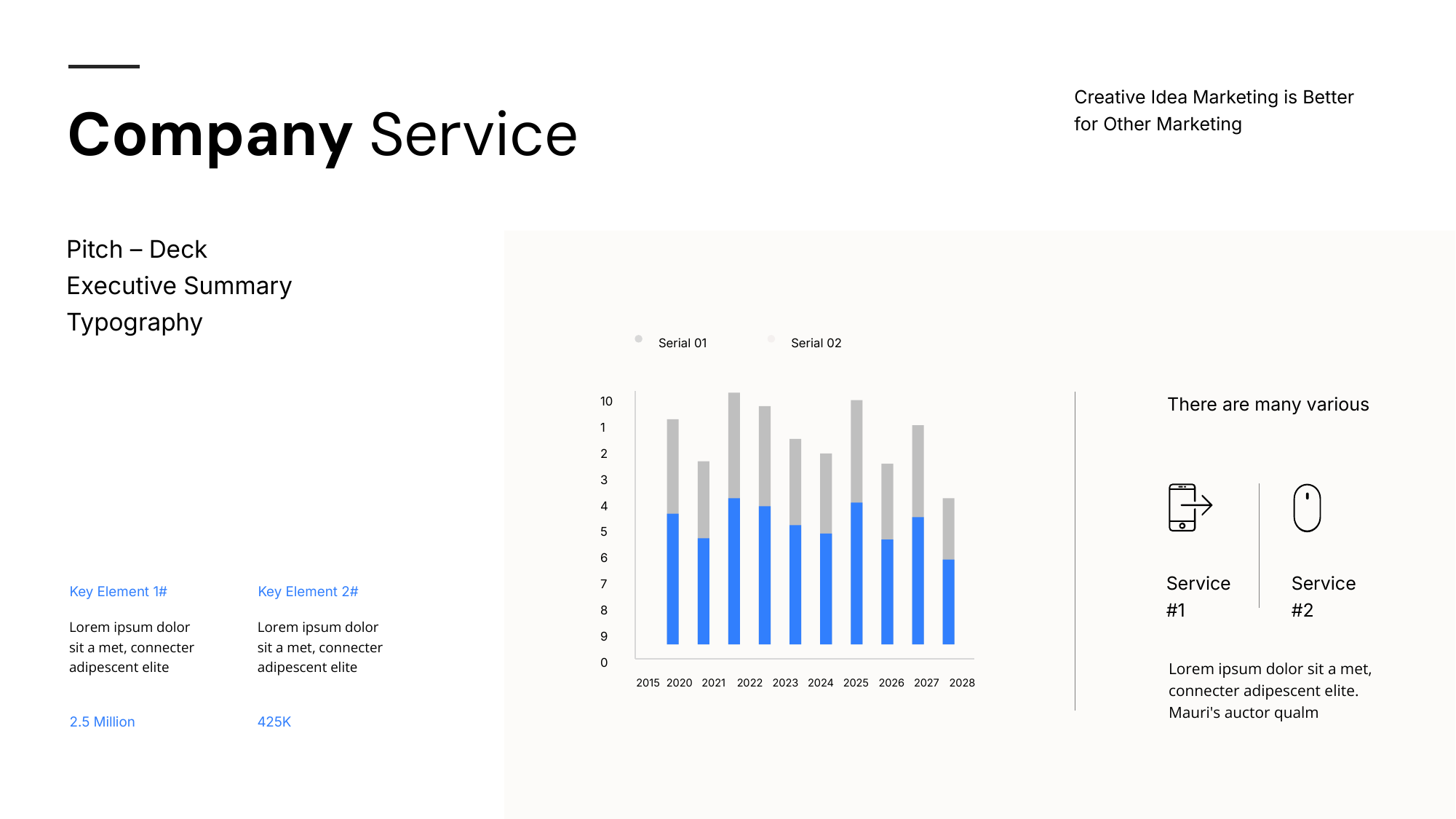

Company Service
Creative Idea Marketing is Better for Other Marketing
Pitch – Deck Executive Summary Typography

Serial 01
Serial 02

There are many various
10

1

2

3

4

5

6

Service #1
Service #2
7
Key Element 1#
Key Element 2#
8
Lorem ipsum dolor sit a met, connecter adipescent elite
Lorem ipsum dolor sit a met, connecter adipescent elite
9
0
Lorem ipsum dolor sit a met, connecter adipescent elite. Mauri's auctor qualm
2015
2020
2021
2022
2023
2024
2025
2026
2027
2028
2.5 Million
425K